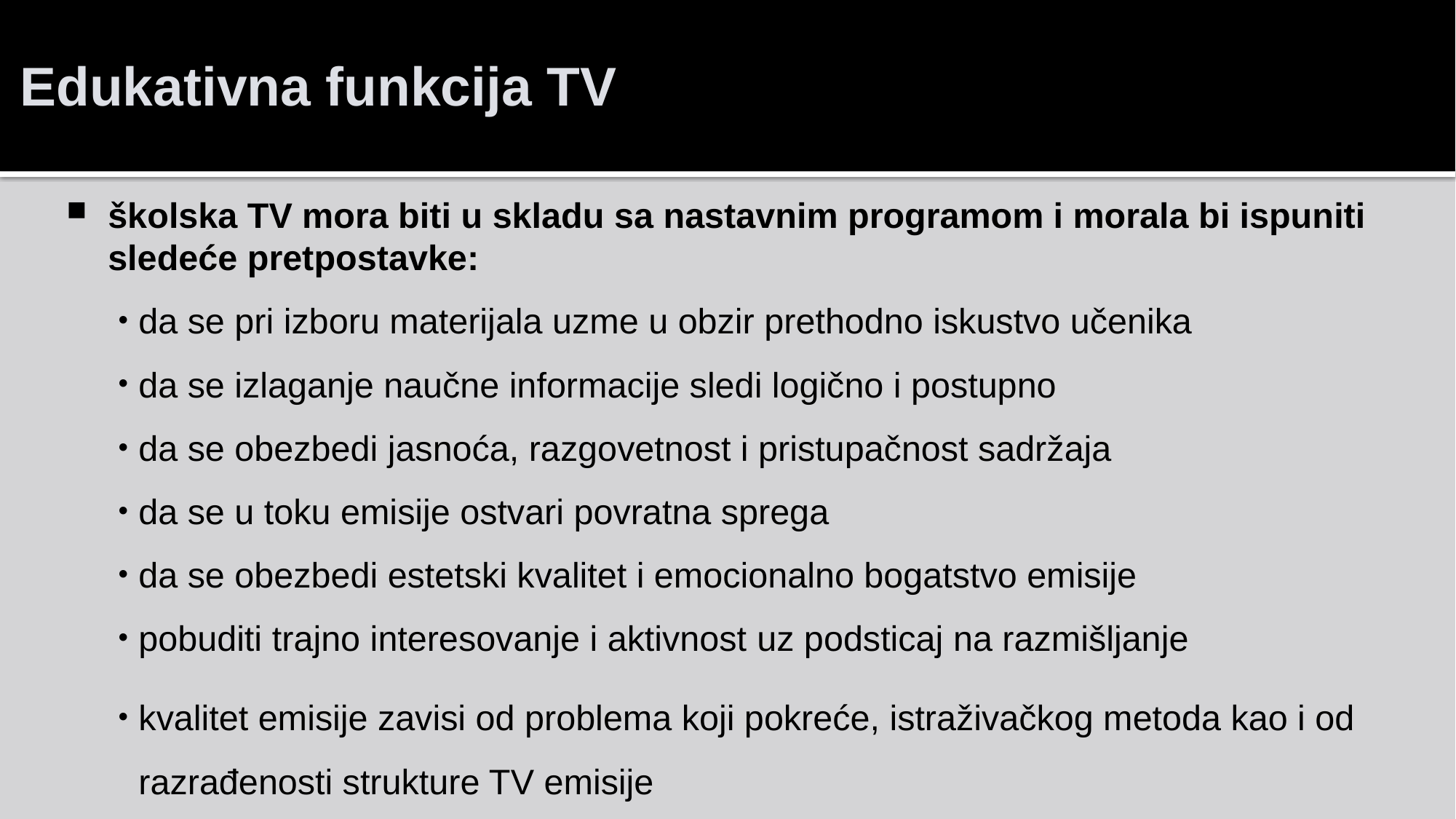

# Edukativna funkcija TV
školska TV mora biti u skladu sa nastavnim programom i morala bi ispuniti sledeće pretpostavke:
da se pri izboru materijala uzme u obzir prethodno iskustvo učenika
da se izlaganje naučne informacije sledi logično i postupno
da se obezbedi jasnoća, razgovetnost i pristupačnost sadržaja
da se u toku emisije ostvari povratna sprega
da se obezbedi estetski kvalitet i emocionalno bogatstvo emisije
pobuditi trajno interesovanje i aktivnost uz podsticaj na razmišljanje

kvalitet emisije zavisi od problema koji pokreće, istraživačkog metoda kao i od razrađenosti strukture TV emisije